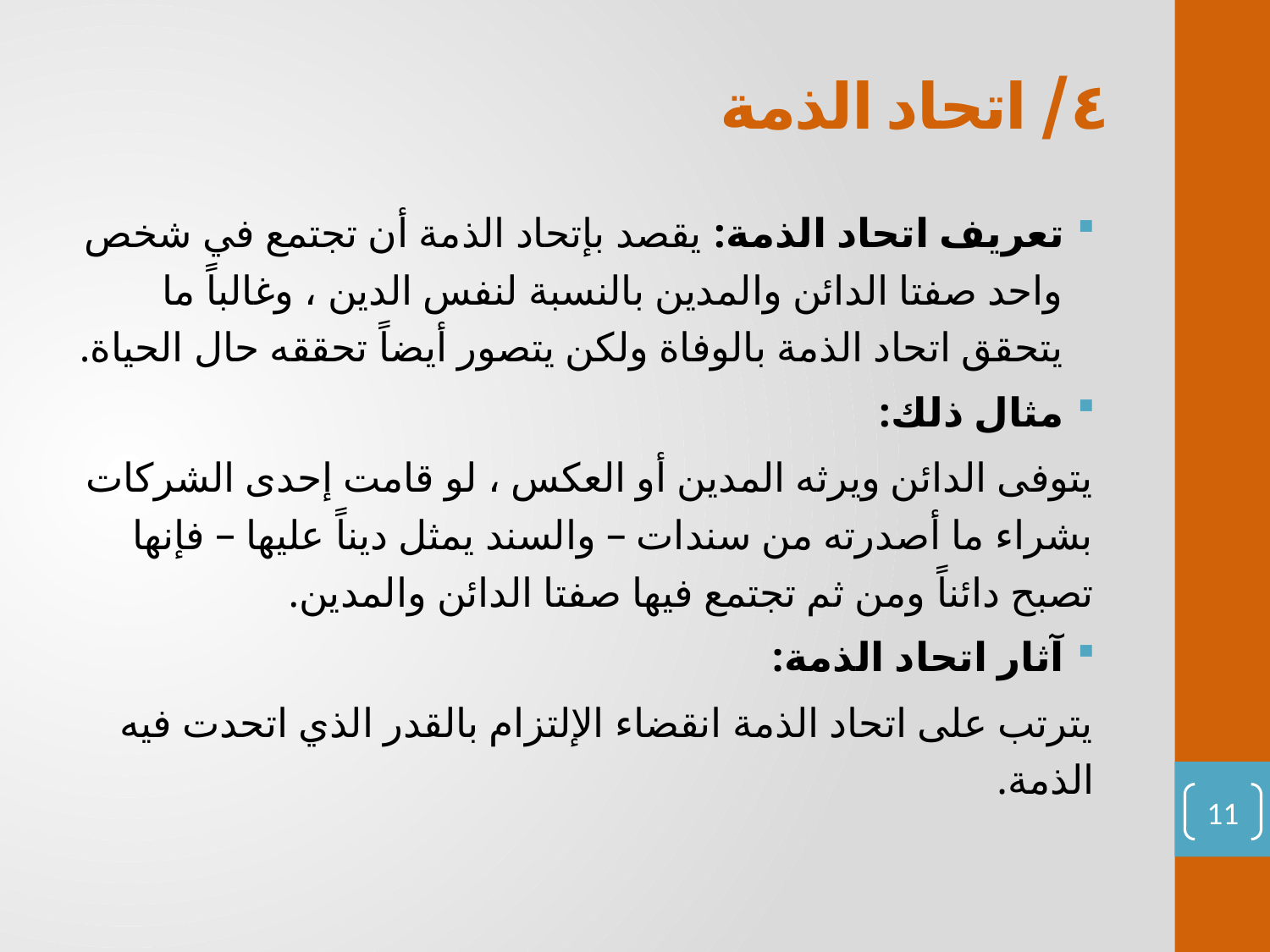

# ٤/ اتحاد الذمة
تعريف اتحاد الذمة: يقصد بإتحاد الذمة أن تجتمع في شخص واحد صفتا الدائن والمدين بالنسبة لنفس الدين ، وغالباً ما يتحقق اتحاد الذمة بالوفاة ولكن يتصور أيضاً تحققه حال الحياة.
مثال ذلك:
يتوفى الدائن ويرثه المدين أو العكس ، لو قامت إحدى الشركات بشراء ما أصدرته من سندات – والسند يمثل ديناً عليها – فإنها تصبح دائناً ومن ثم تجتمع فيها صفتا الدائن والمدين.
آثار اتحاد الذمة:
يترتب على اتحاد الذمة انقضاء الإلتزام بالقدر الذي اتحدت فيه الذمة.

11